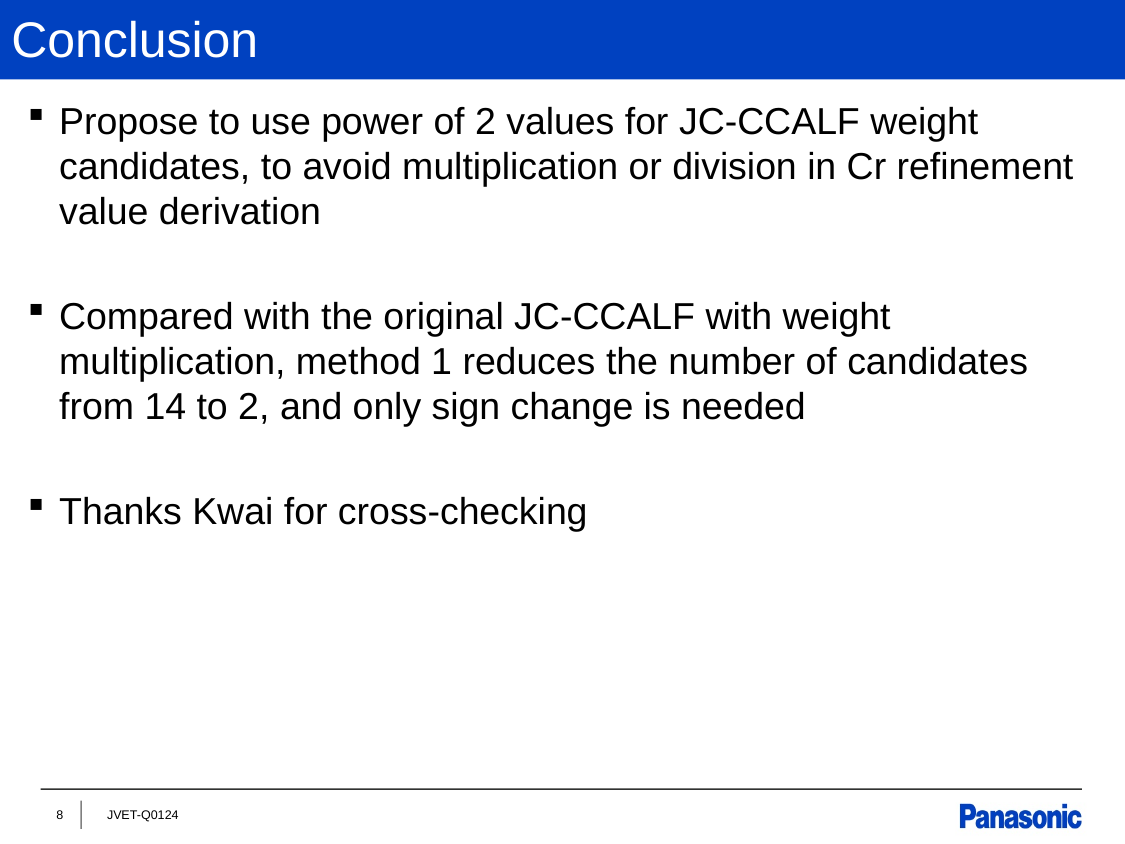

# Conclusion
Propose to use power of 2 values for JC-CCALF weight candidates, to avoid multiplication or division in Cr refinement value derivation

Compared with the original JC-CCALF with weight multiplication, method 1 reduces the number of candidates from 14 to 2, and only sign change is needed

Thanks Kwai for cross-checking